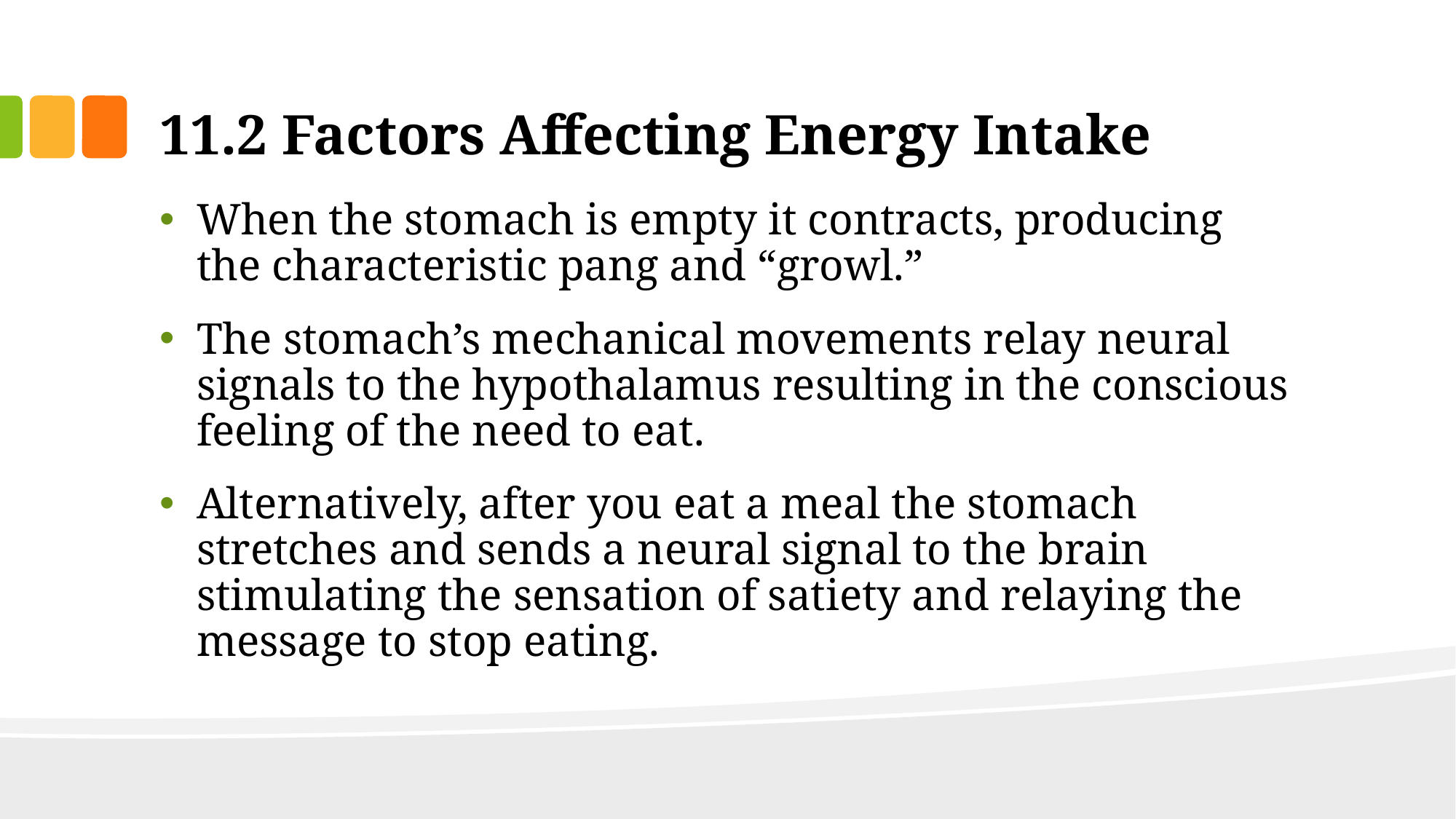

# 11.2 Factors Affecting Energy Intake
When the stomach is empty it contracts, producing the characteristic pang and “growl.”
The stomach’s mechanical movements relay neural signals to the hypothalamus resulting in the conscious feeling of the need to eat.
Alternatively, after you eat a meal the stomach stretches and sends a neural signal to the brain stimulating the sensation of satiety and relaying the message to stop eating.